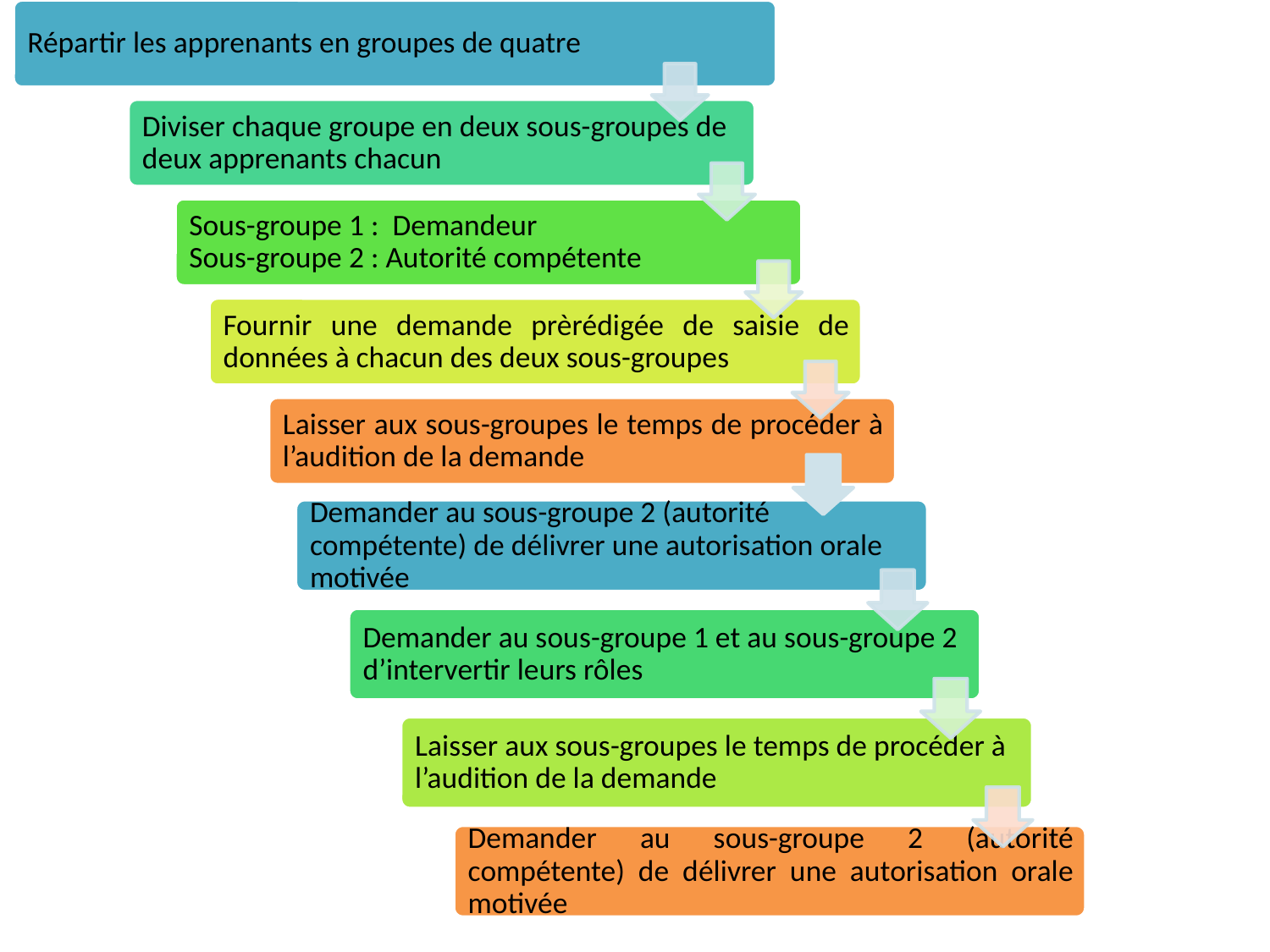

Répartir les apprenants en groupes de quatre
Diviser chaque groupe en deux sous-groupes de deux apprenants chacun
Sous-groupe 1 :  Demandeur
Sous-groupe 2 : Autorité compétente
Fournir une demande prèrédigée de saisie de données à chacun des deux sous-groupes
Laisser aux sous-groupes le temps de procéder à l’audition de la demande

Demander au sous-groupe 2 (autorité compétente) de délivrer une autorisation orale motivée
Demander au sous-groupe 1 et au sous-groupe 2 d’intervertir leurs rôles
Laisser aux sous-groupes le temps de procéder à l’audition de la demande
Demander au sous-groupe 2 (autorité compétente) de délivrer une autorisation orale motivée